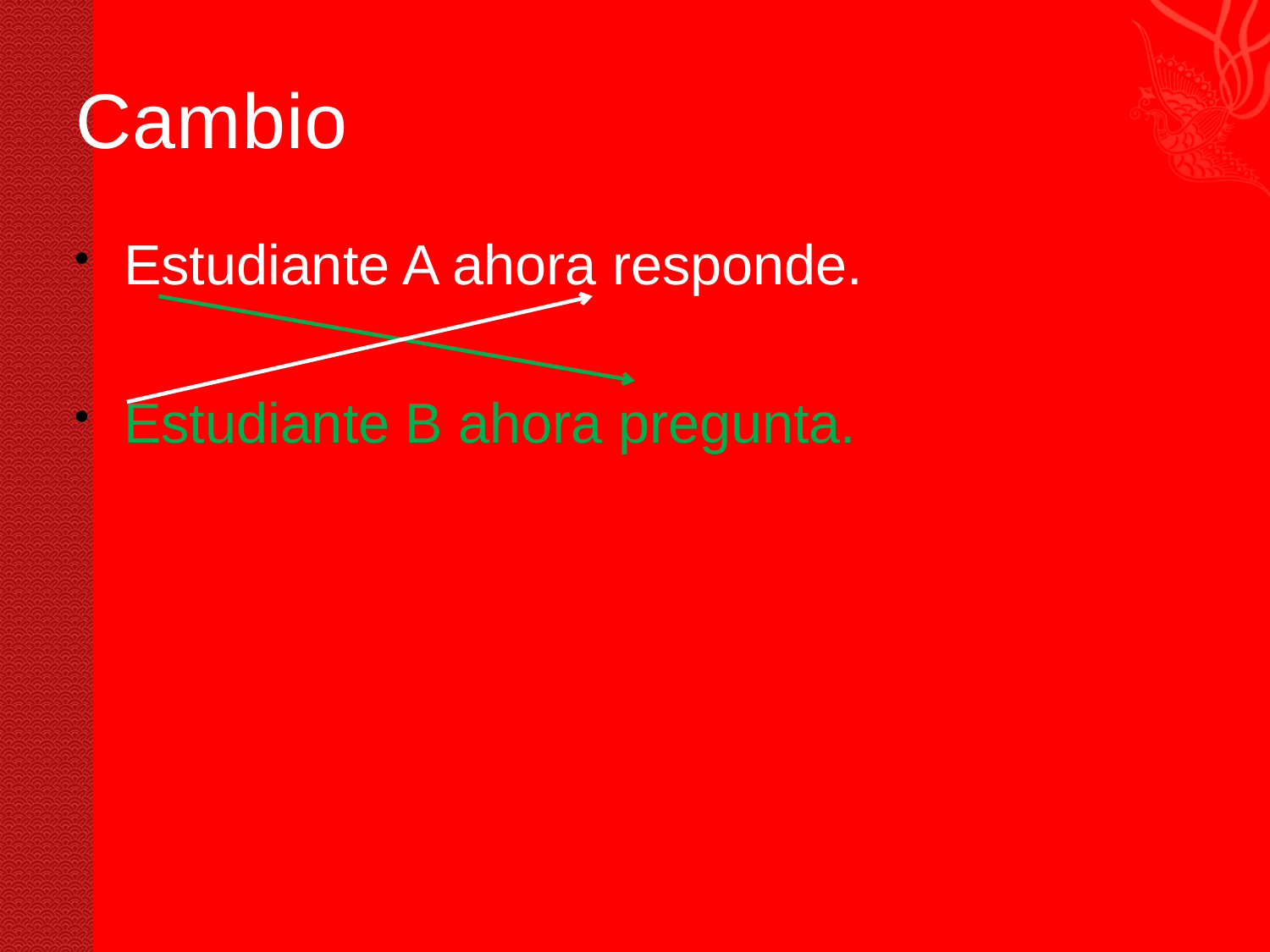

# Cambio
Estudiante A ahora responde.

Estudiante B ahora pregunta.